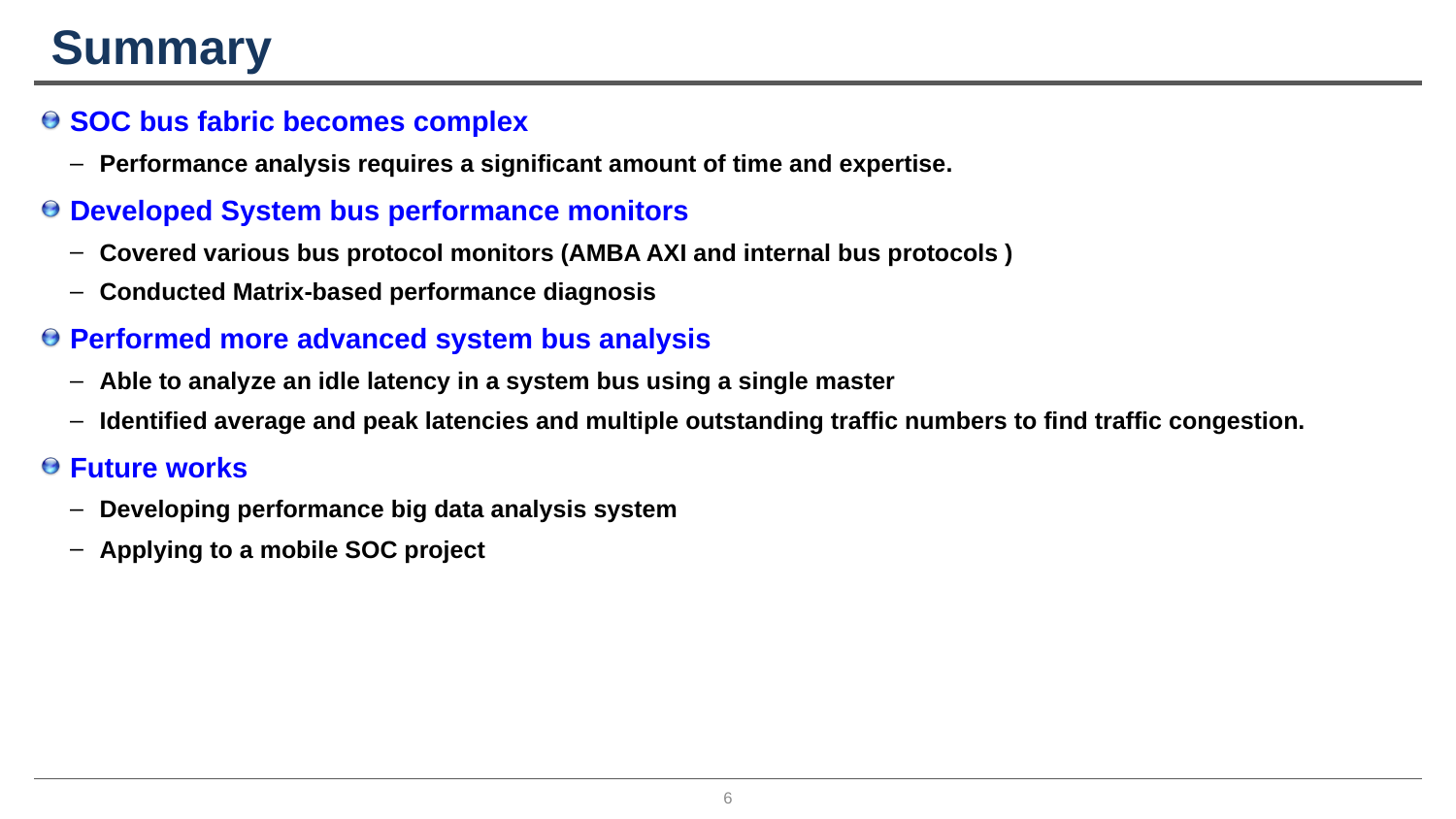

# Summary
SOC bus fabric becomes complex
Performance analysis requires a significant amount of time and expertise.
Developed System bus performance monitors
Covered various bus protocol monitors (AMBA AXI and internal bus protocols )
Conducted Matrix-based performance diagnosis
Performed more advanced system bus analysis
Able to analyze an idle latency in a system bus using a single master
Identified average and peak latencies and multiple outstanding traffic numbers to find traffic congestion.
Future works
Developing performance big data analysis system
Applying to a mobile SOC project
6